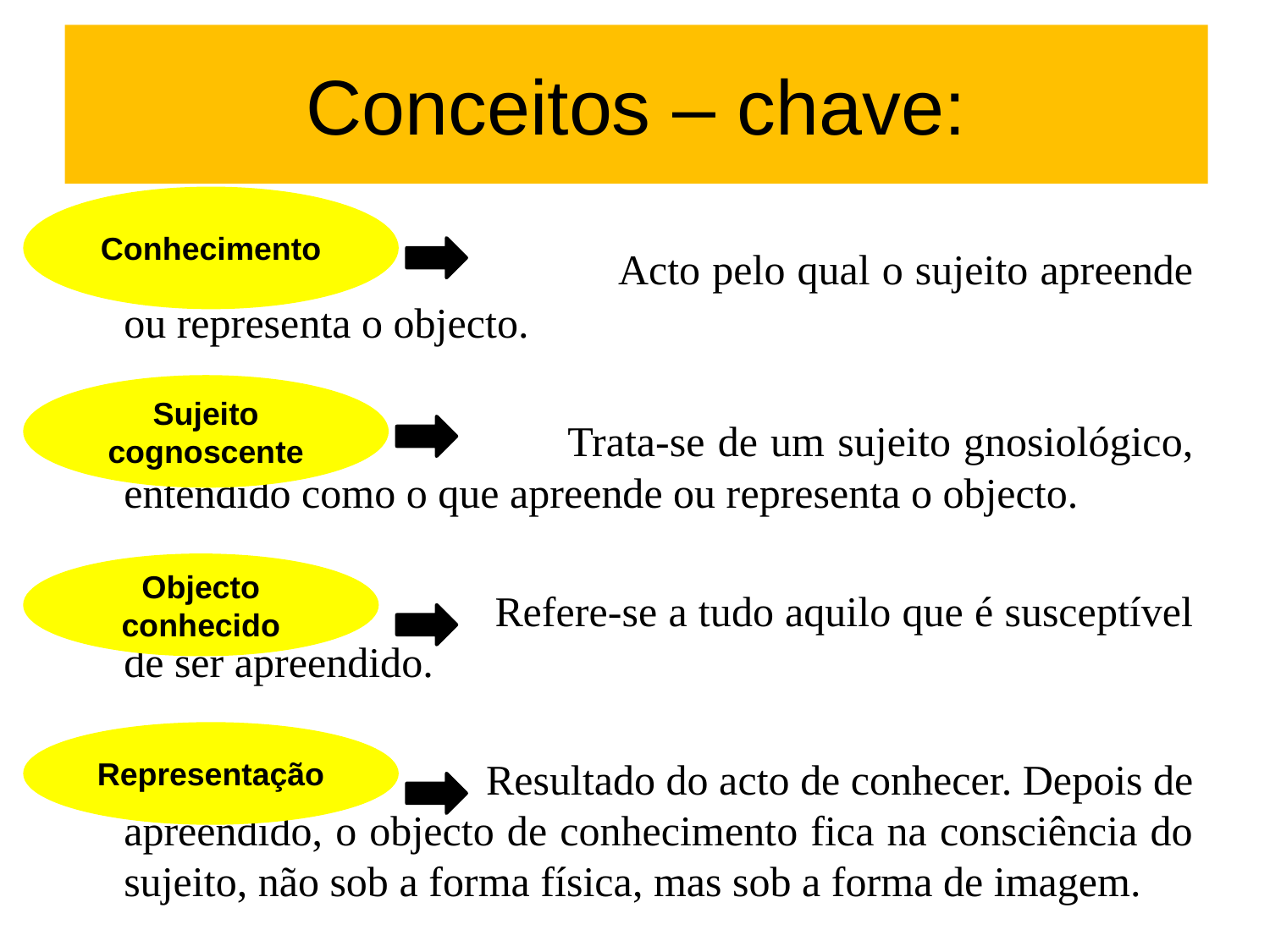

# Conceitos – chave:
Conhecimento
                             Acto pelo qual o sujeito apreende ou representa o objecto.

                                      Trata-se de um sujeito gnosiológico, entendido como o que apreende ou representa o objecto.

                                 Refere-se a tudo aquilo que é susceptível de ser apreendido.

                                  Resultado do acto de conhecer. Depois de apreendido, o objecto de conhecimento fica na consciência do sujeito, não sob a forma física, mas sob a forma de imagem.

Sujeito cognoscente

Objecto conhecido

Representação